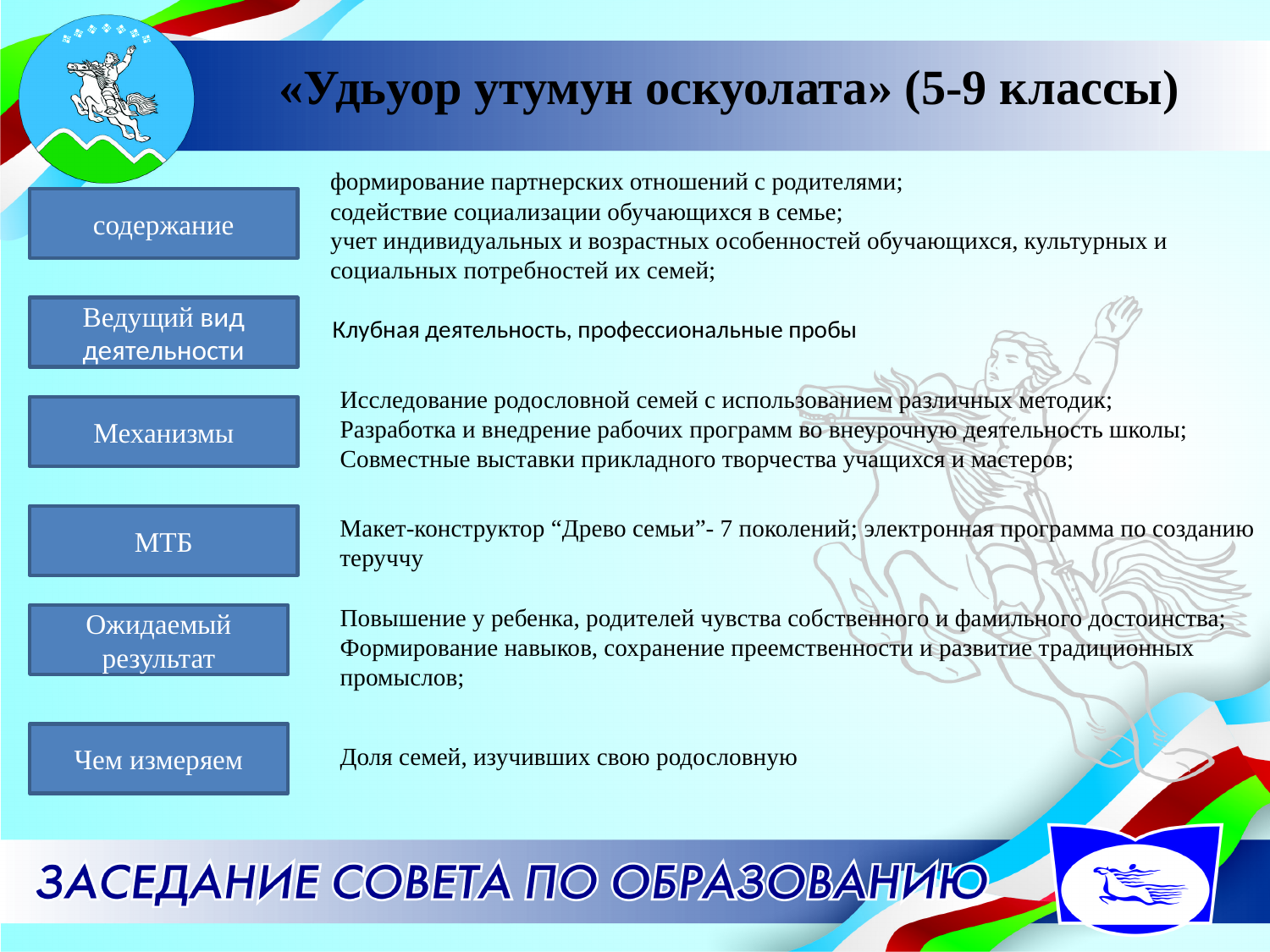

# «Удьуор утумун оскуолата» (5-9 классы)
формирование партнерских отношений с родителями;
содействие социализации обучающихся в семье;
учет индивидуальных и возрастных особенностей обучающихся, культурных и социальных потребностей их семей;
содержание
Ведущий вид деятельности
Клубная деятельность, профессиональные пробы
Исследование родословной семей с использованием различных методик;
Разработка и внедрение рабочих программ во внеурочную деятельность школы;
Совместные выставки прикладного творчества учащихся и мастеров;

Механизмы
МТБ
Макет-конструктор “Древо семьи”- 7 поколений; электронная программа по созданию теруччу
Повышение у ребенка, родителей чувства собственного и фамильного достоинства;
Формирование навыков, сохранение преемственности и развитие традиционных промыслов;
Ожидаемый результат
Чем измеряем
Доля семей, изучивших свою родословную